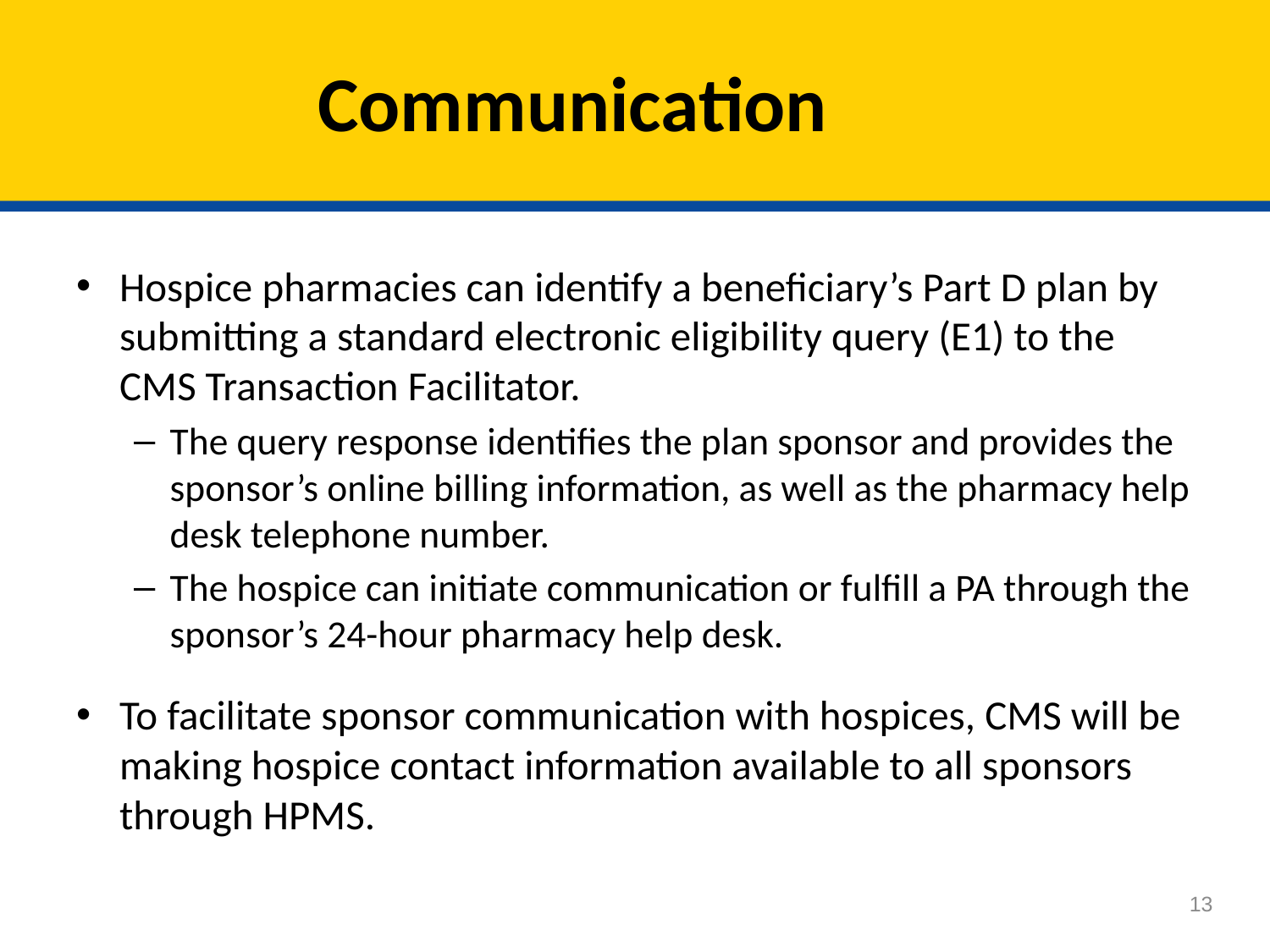

# Communication
Hospice pharmacies can identify a beneficiary’s Part D plan by submitting a standard electronic eligibility query (E1) to the CMS Transaction Facilitator.
The query response identifies the plan sponsor and provides the sponsor’s online billing information, as well as the pharmacy help desk telephone number.
The hospice can initiate communication or fulfill a PA through the sponsor’s 24-hour pharmacy help desk.

To facilitate sponsor communication with hospices, CMS will be making hospice contact information available to all sponsors through HPMS.

13